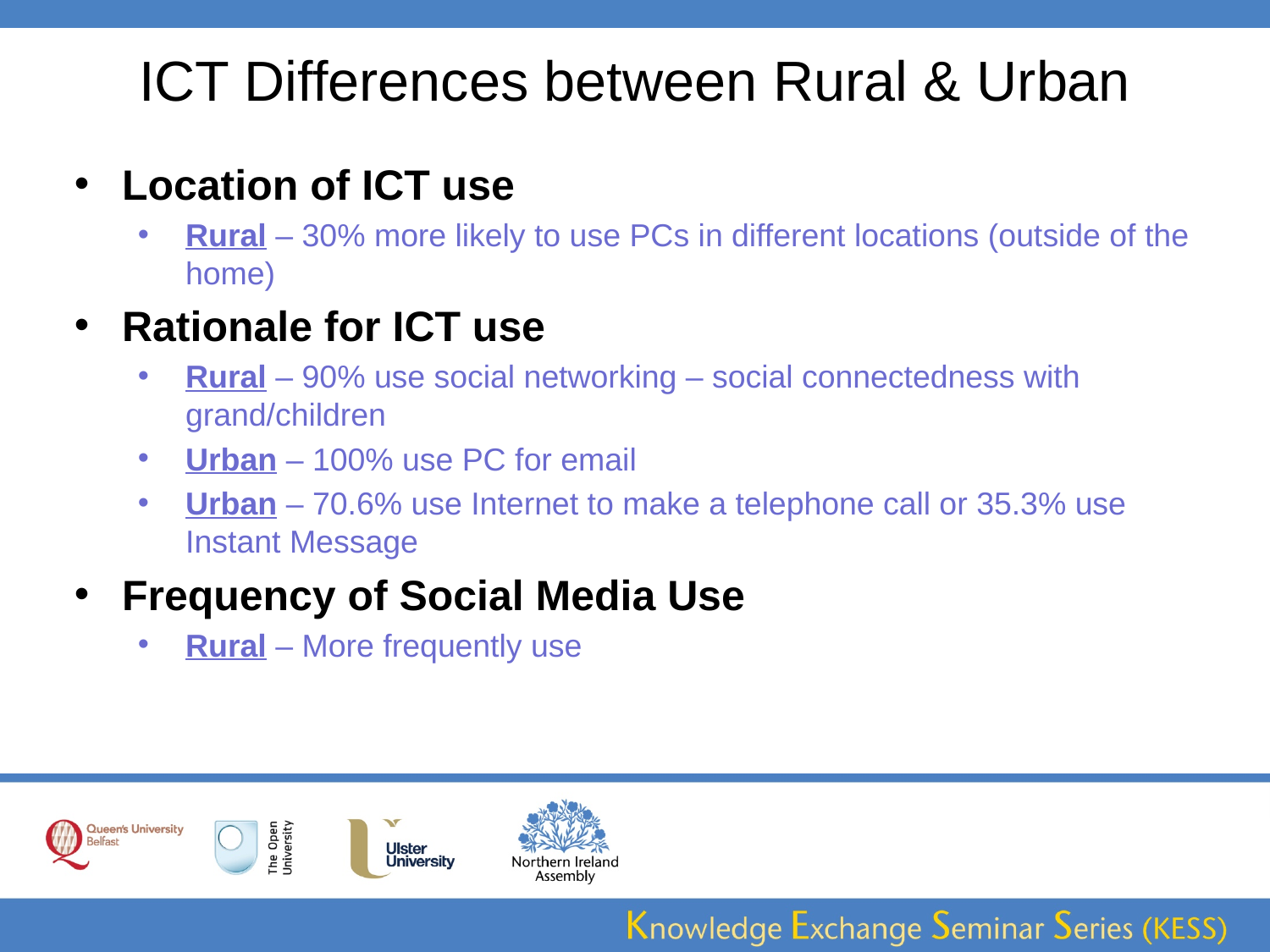

# ICT Differences between Rural & Urban
Location of ICT use
Rural – 30% more likely to use PCs in different locations (outside of the home)
Rationale for ICT use
Rural – 90% use social networking – social connectedness with grand/children
Urban – 100% use PC for email
Urban – 70.6% use Internet to make a telephone call or 35.3% use Instant Message
Frequency of Social Media Use
Rural – More frequently use